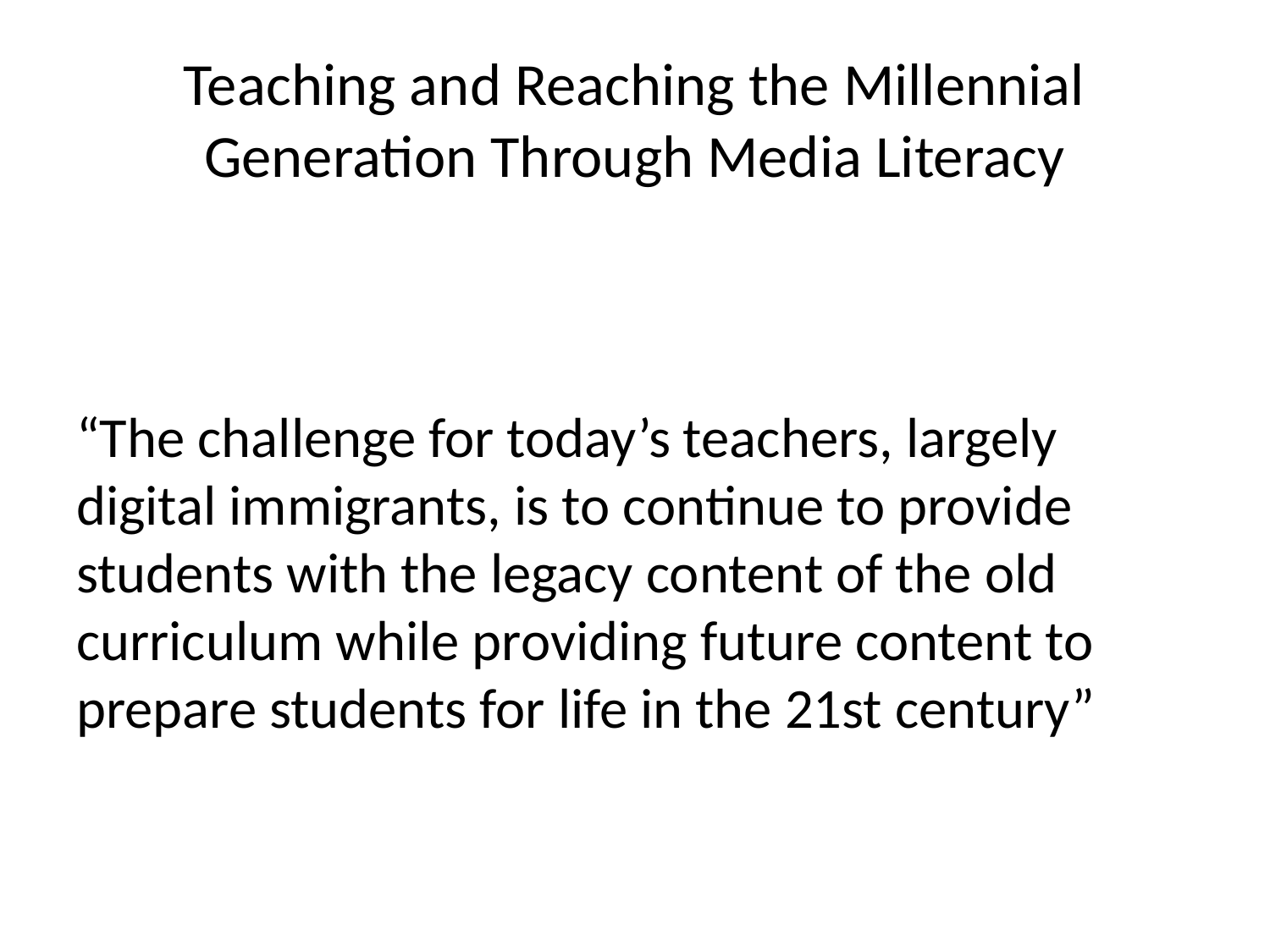

# Teaching and Reaching the Millennial Generation Through Media Literacy
“The challenge for today’s teachers, largely digital immigrants, is to continue to provide students with the legacy content of the old curriculum while providing future content to prepare students for life in the 21st century”